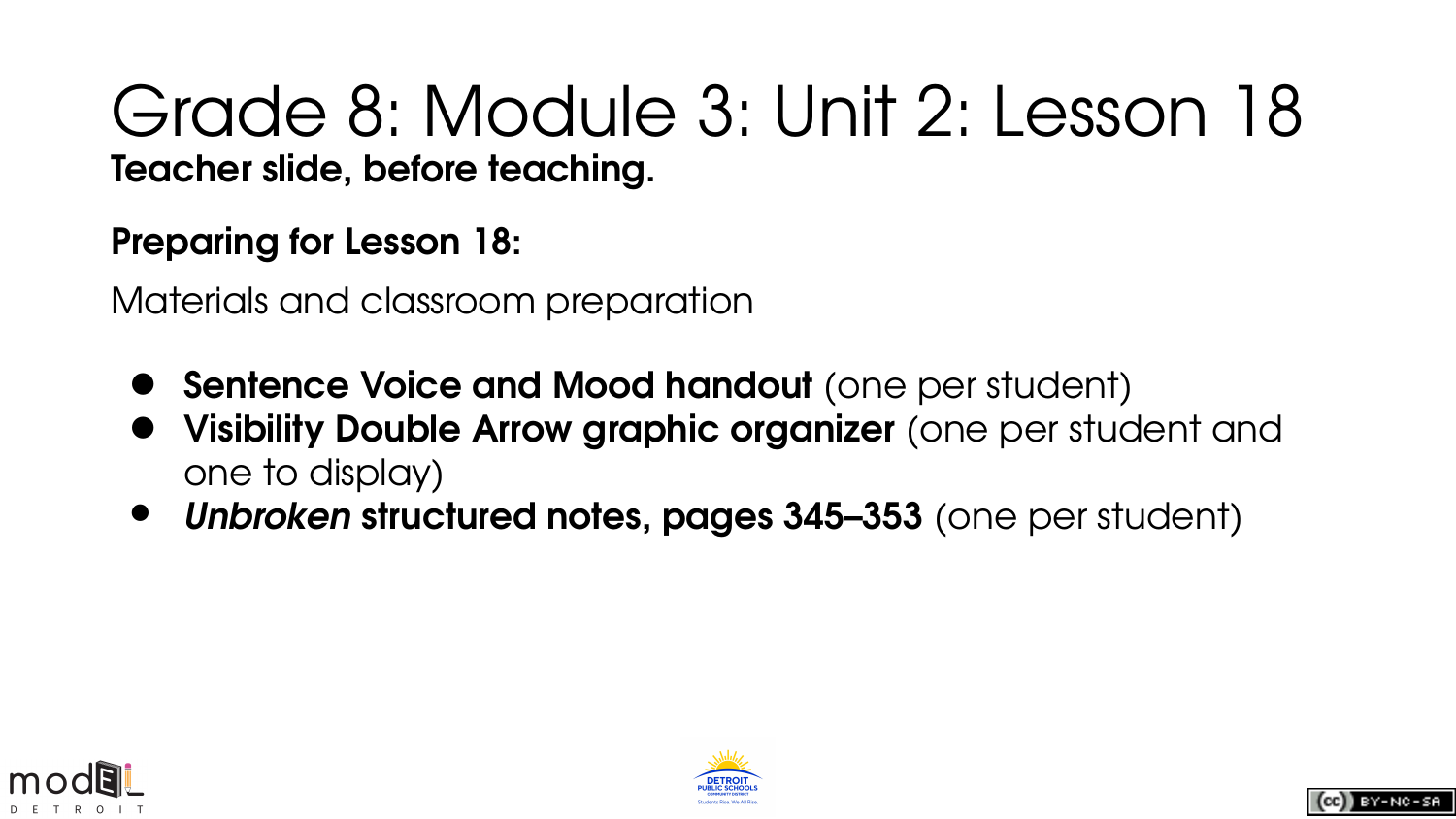

# Grade 8: Module 3: Unit 2: Lesson 18
Teacher slide, before teaching.

Preparing for Lesson 18:
Materials and classroom preparation
Sentence Voice and Mood handout (one per student)
Visibility Double Arrow graphic organizer (one per student and one to display)
Unbroken structured notes, pages 345–353 (one per student)